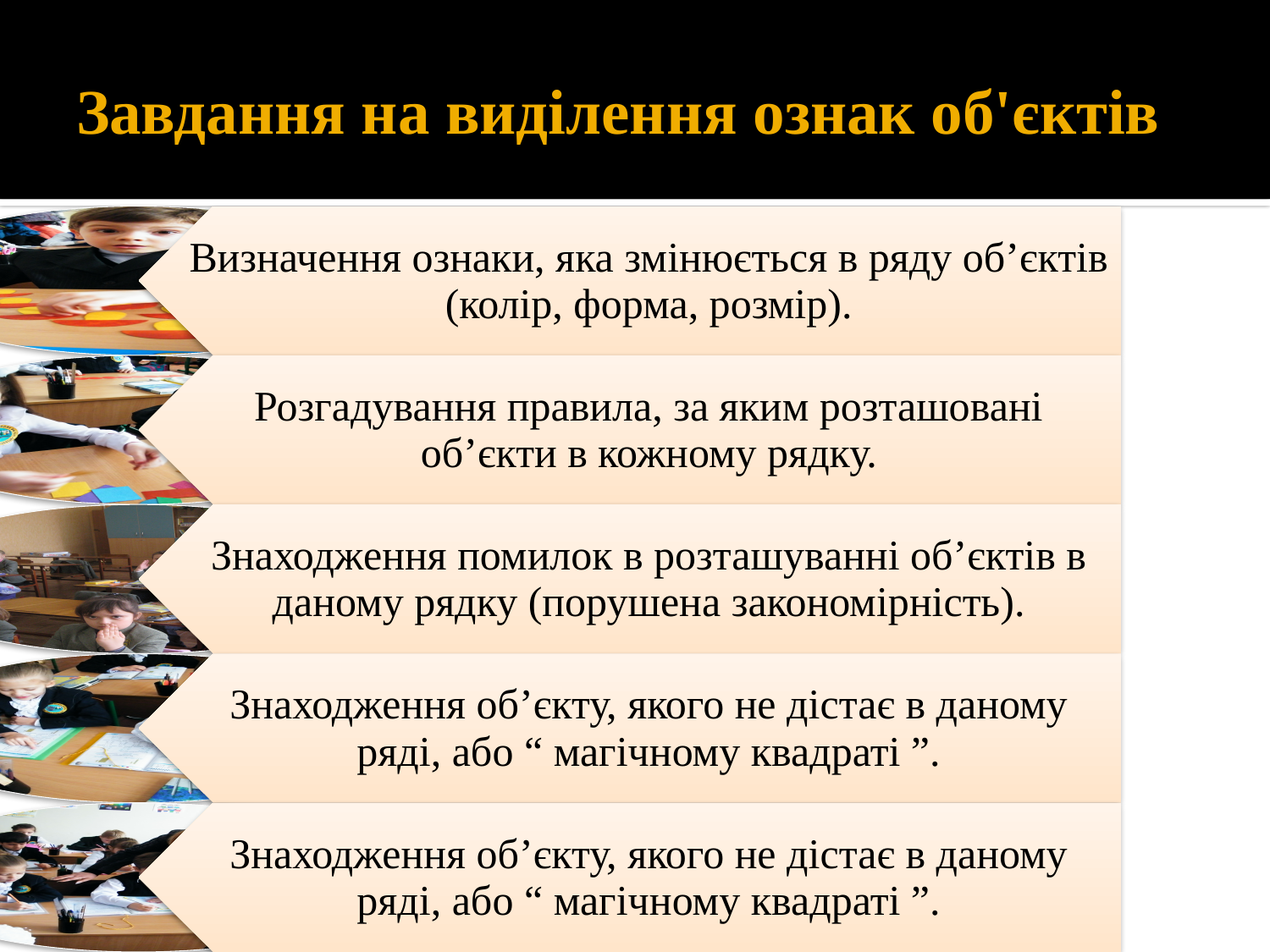

# Завдання на виділення ознак об'єктів
Визначення ознаки, яка змінюється в ряду об’єктів (колір, форма, розмір).
Розгадування правила, за яким розташовані об’єкти в кожному рядку.
Знаходження помилок в розташуванні об’єктів в даному рядку (порушена закономірність).
Знаходження об’єкту, якого не дістає в даному ряді, або “ магічному квадраті ”.
Знаходження об’єкту, якого не дістає в даному ряді, або “ магічному квадраті ”.